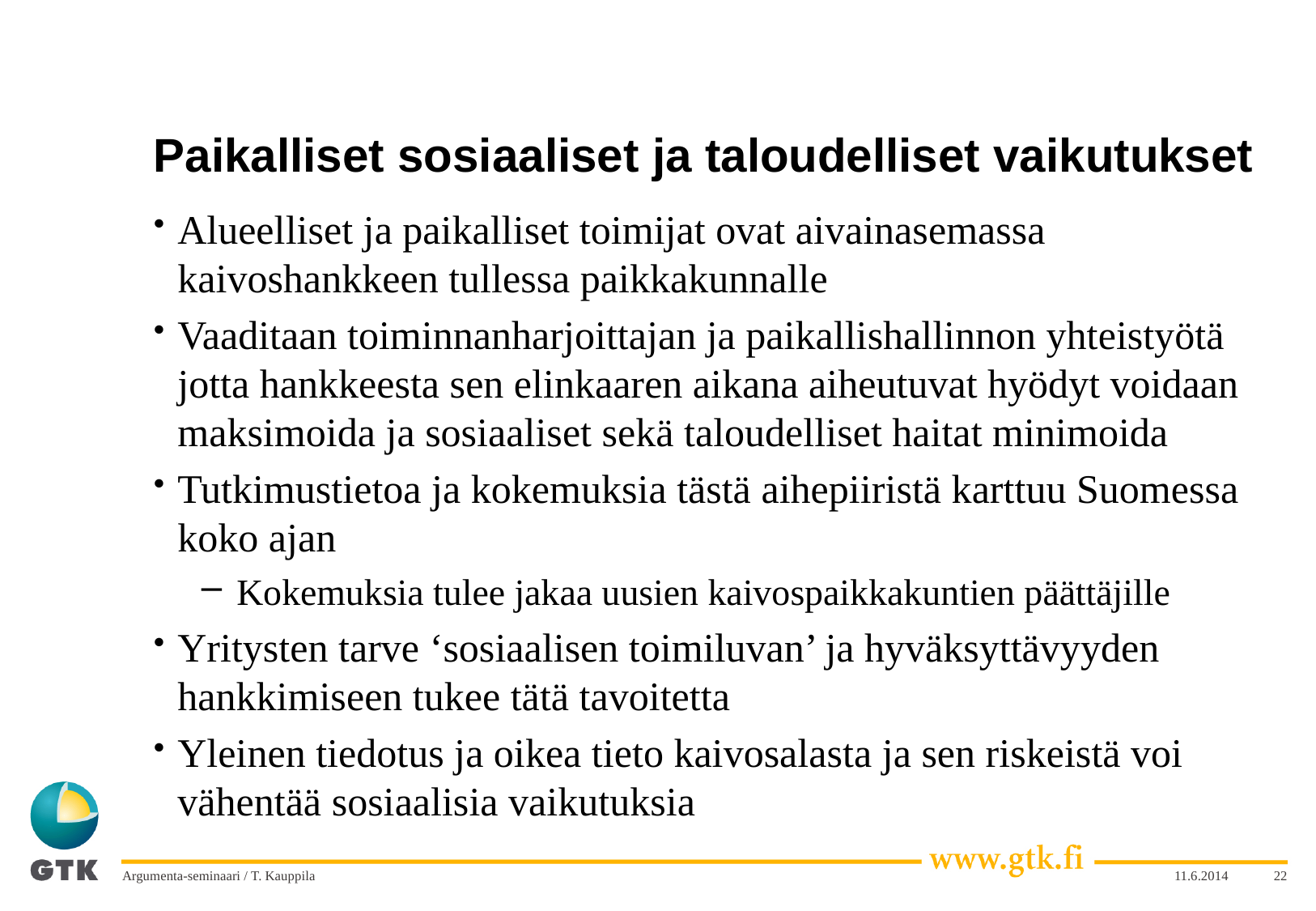

# Paikalliset sosiaaliset ja taloudelliset vaikutukset
Alueelliset ja paikalliset toimijat ovat aivainasemassa kaivoshankkeen tullessa paikkakunnalle
Vaaditaan toiminnanharjoittajan ja paikallishallinnon yhteistyötä jotta hankkeesta sen elinkaaren aikana aiheutuvat hyödyt voidaan maksimoida ja sosiaaliset sekä taloudelliset haitat minimoida
Tutkimustietoa ja kokemuksia tästä aihepiiristä karttuu Suomessa koko ajan
Kokemuksia tulee jakaa uusien kaivospaikkakuntien päättäjille
Yritysten tarve ‘sosiaalisen toimiluvan’ ja hyväksyttävyyden hankkimiseen tukee tätä tavoitetta
Yleinen tiedotus ja oikea tieto kaivosalasta ja sen riskeistä voi vähentää sosiaalisia vaikutuksia
Argumenta-seminaari / T. Kauppila
11.6.2014
22